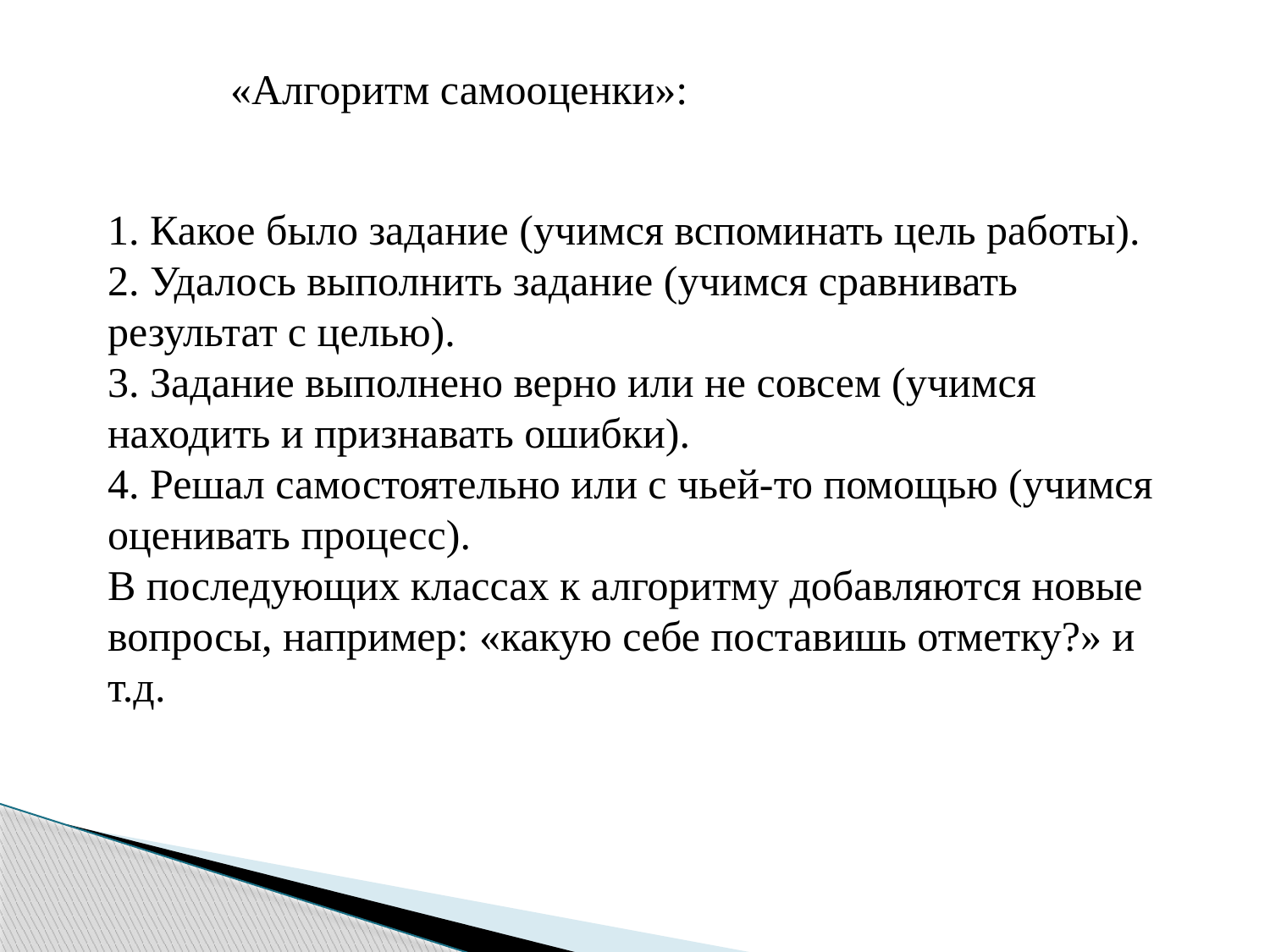

«Алгоритм самооценки»:
1. Какое было задание (учимся вспоминать цель работы).
2. Удалось выполнить задание (учимся сравнивать результат с целью).
3. Задание выполнено верно или не совсем (учимся находить и признавать ошибки).
4. Решал самостоятельно или с чьей-то помощью (учимся оценивать процесс).
В последующих классах к алгоритму добавляются новые вопросы, например: «какую себе поставишь отметку?» и т.д.